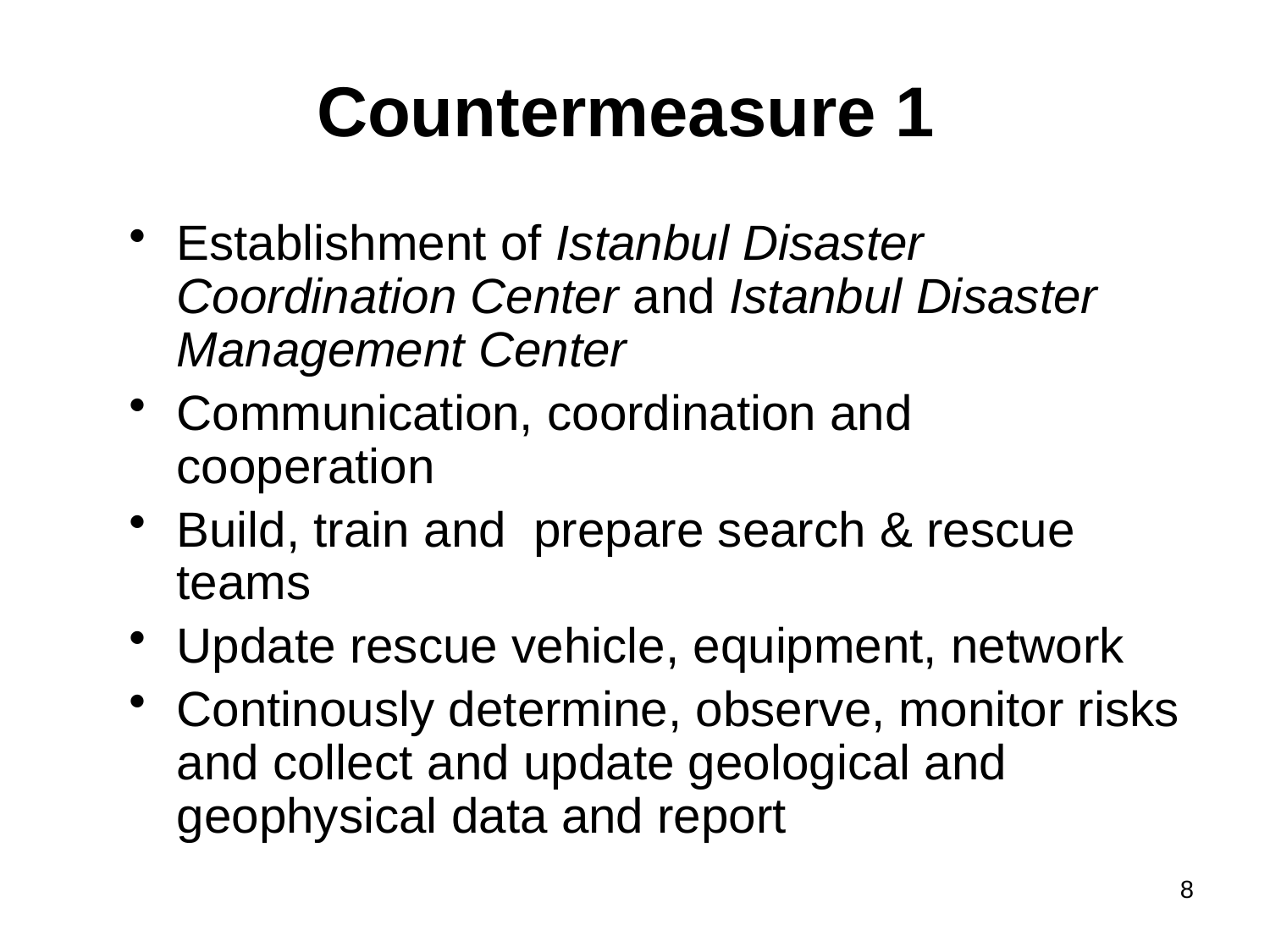

# Countermeasure 1
Establishment of Istanbul Disaster Coordination Center and Istanbul Disaster Management Center
Communication, coordination and cooperation
Build, train and  prepare search & rescue teams
Update rescue vehicle, equipment, network
Continously determine, observe, monitor risks and collect and update geological and geophysical data and report
8